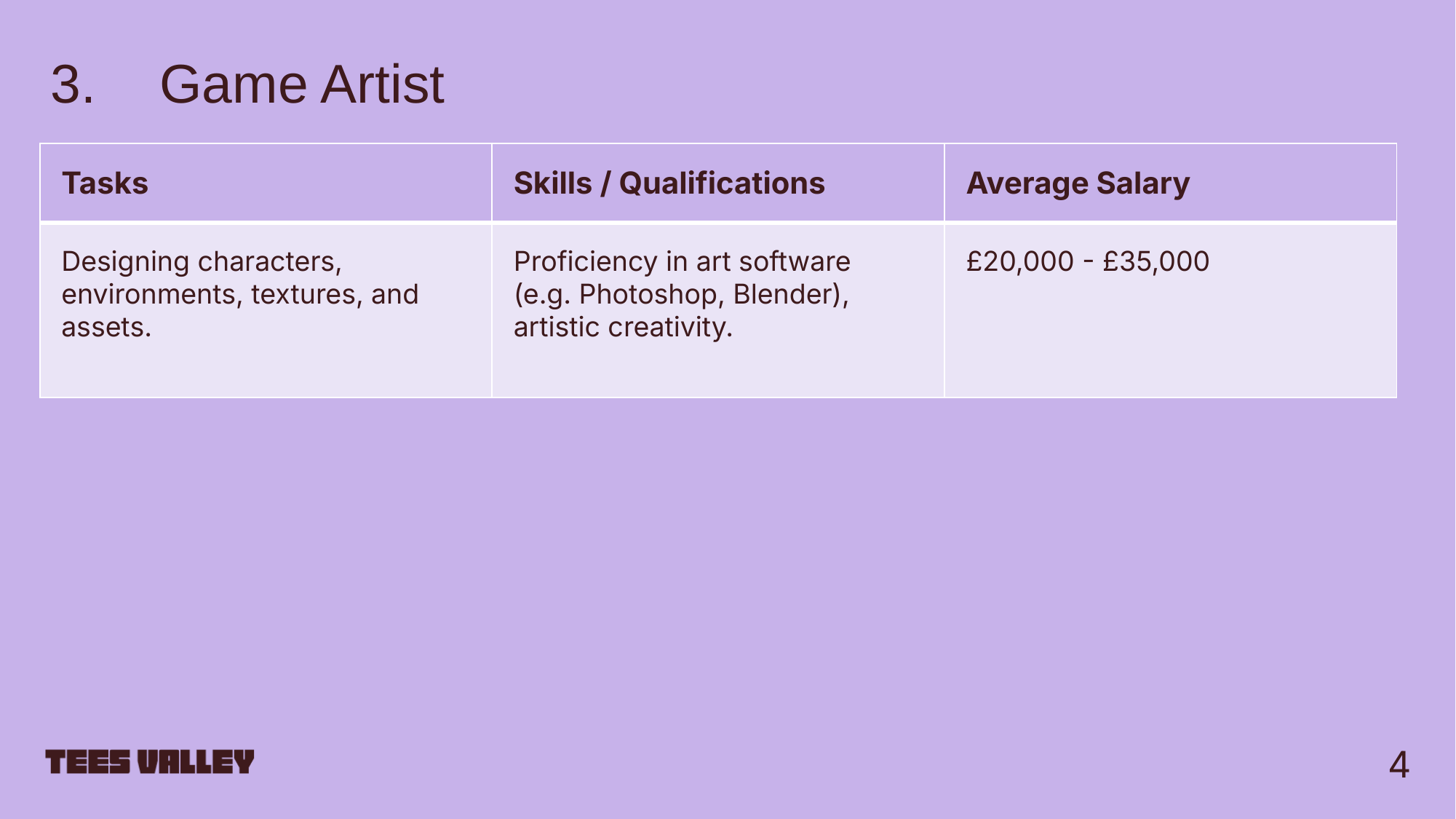

# 3.	Game Artist
| Tasks | Skills / Qualifications | Average Salary |
| --- | --- | --- |
| Designing characters, environments, textures, and assets. | Proficiency in art software (e.g. Photoshop, Blender), artistic creativity. | £20,000 - £35,000 |